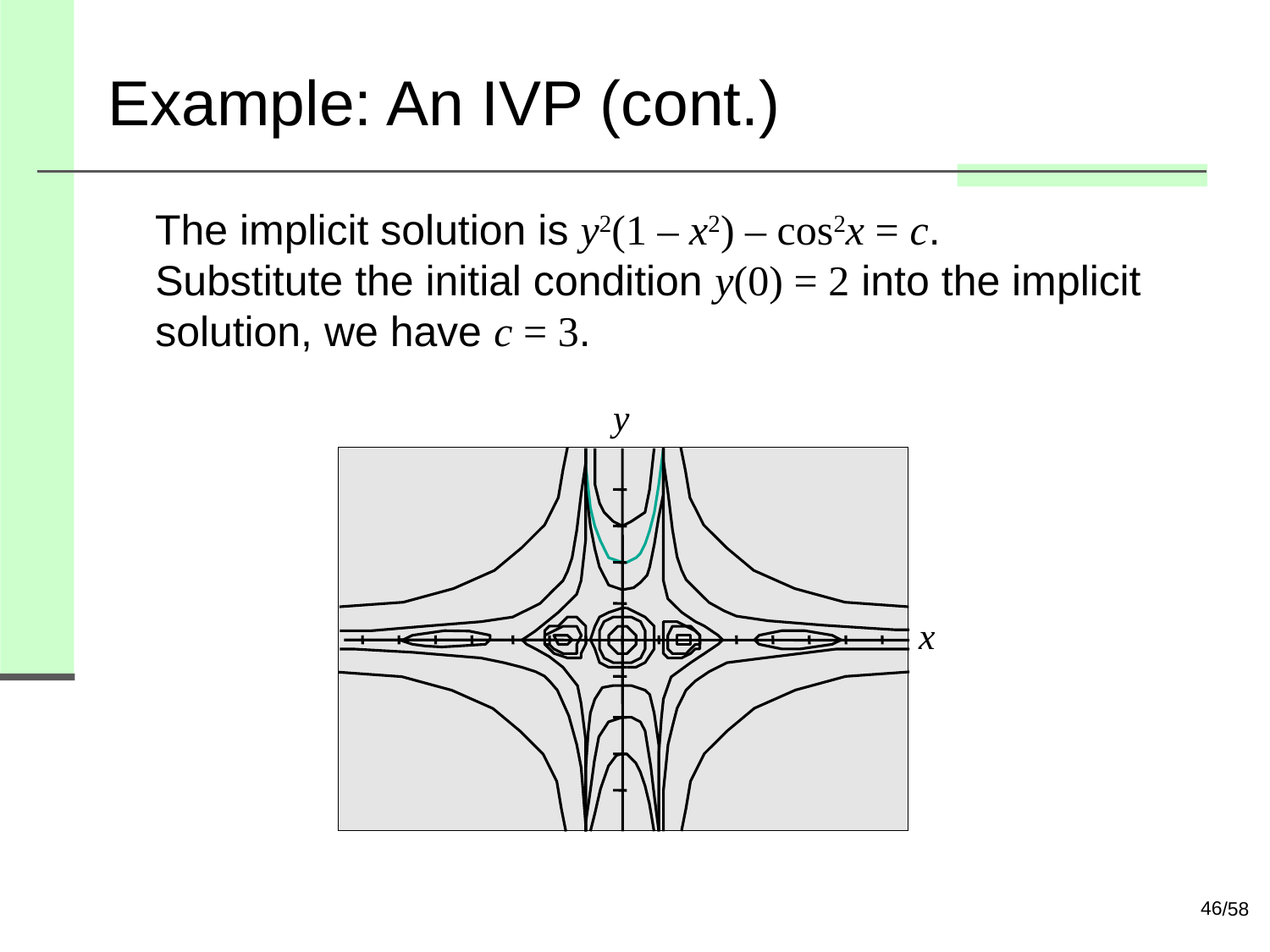

# Example: An IVP (cont.)
    The implicit solution is y2(1 – x2) – cos2x = c.
Substitute the initial condition y(0) = 2 into the implicit solution, we have c = 3.
y

x

46